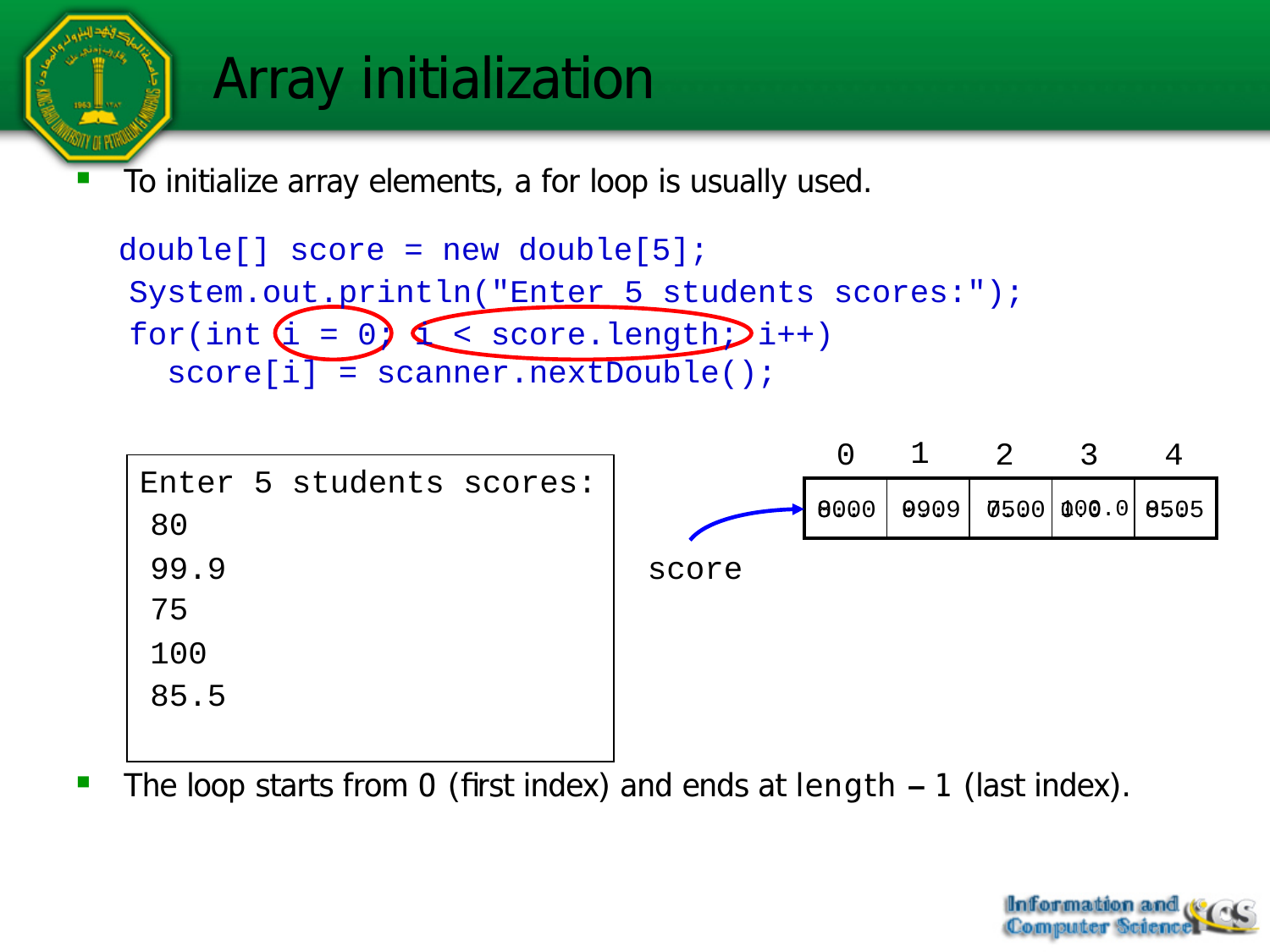

# Array initialization
To initialize array elements, a for loop is usually used.

The loop starts from 0 (first index) and ends at length – 1 (last index).
double[] score = new double[5];
System.out.println("Enter 5 students scores:");
for(int i = 0; i < score.length; i++)
  score[i] = scanner.nextDouble();

1
0
2
3
4

Enter 5 students scores:

|  |  |  |  |  |
| --- | --- | --- | --- | --- |
0.0
80.0
0.0
99.9
0.0
75.0
100.0
0.0
85.5
0.0
80
99.9
score
75
100
85.5